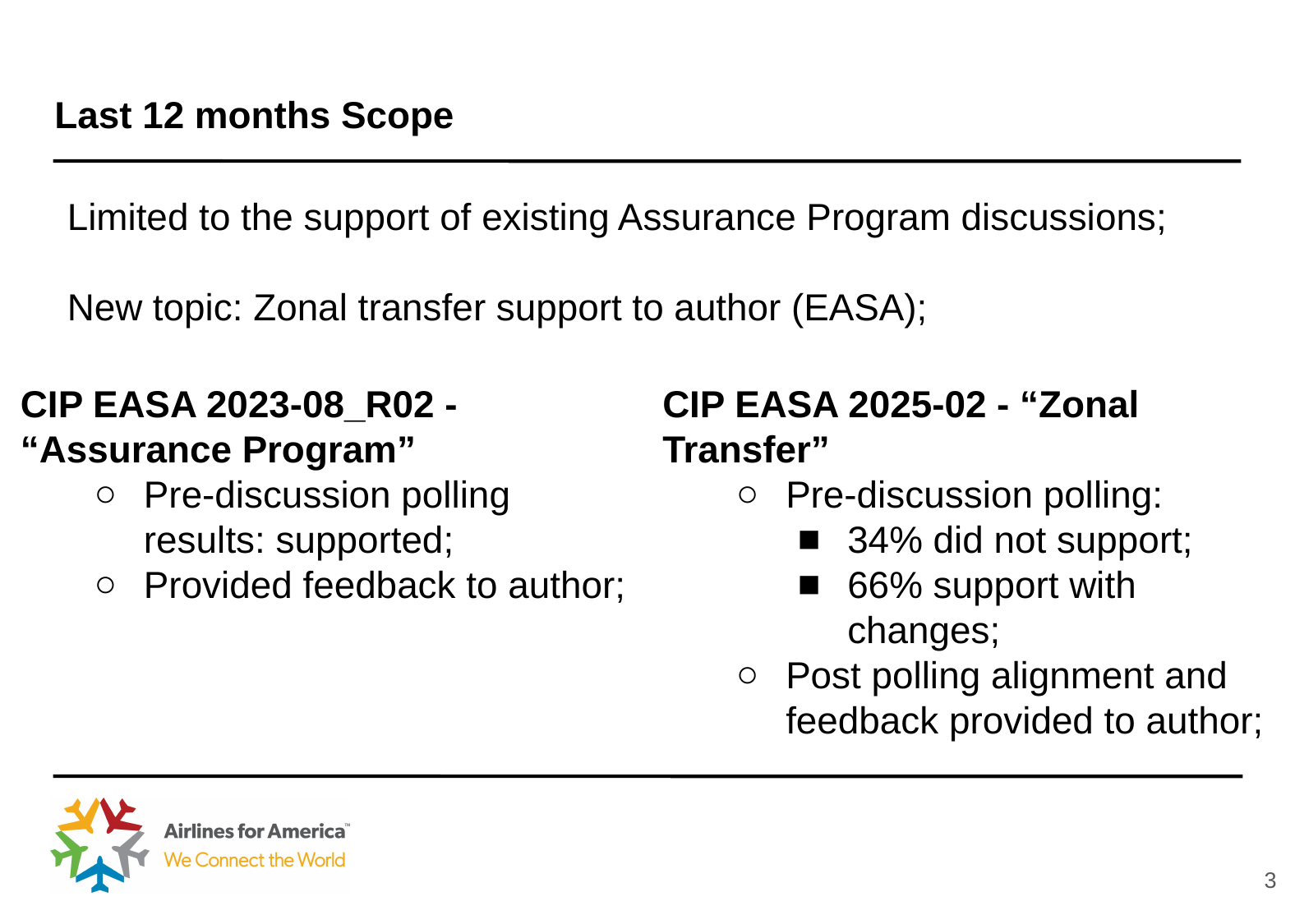

Last 12 months Scope
Limited to the support of existing Assurance Program discussions;

New topic: Zonal transfer support to author (EASA);
CIP EASA 2023-08_R02 - “Assurance Program”
Pre-discussion polling results: supported;
Provided feedback to author;

CIP EASA 2025-02 - “Zonal Transfer”
Pre-discussion polling:
34% did not support;
66% support with changes;
Post polling alignment and feedback provided to author;
3